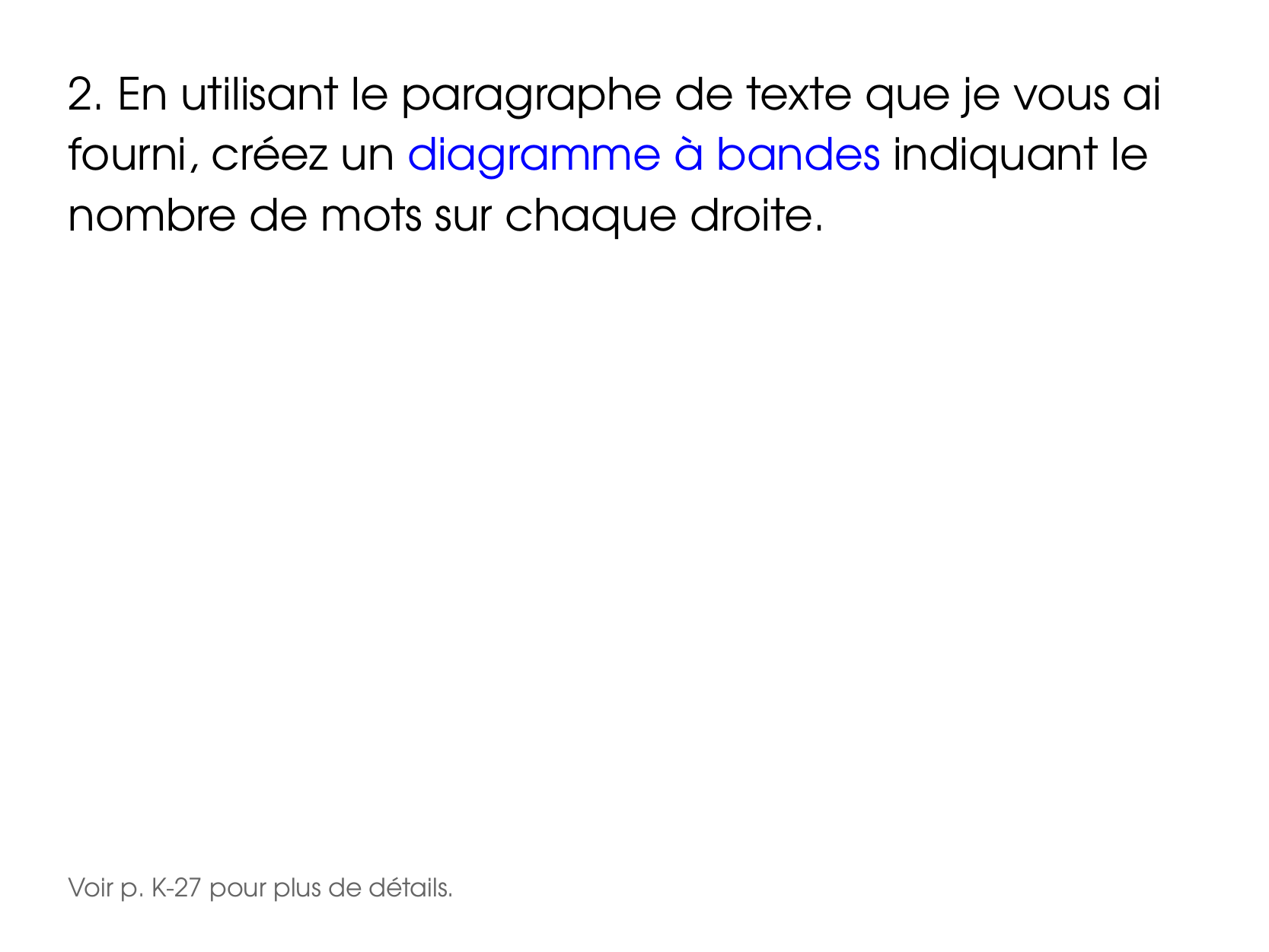

2. En utilisant le paragraphe de texte que je vous ai fourni, créez un diagramme à bandes indiquant le nombre de mots sur chaque droite.
Voir p. K-27 pour plus de détails.